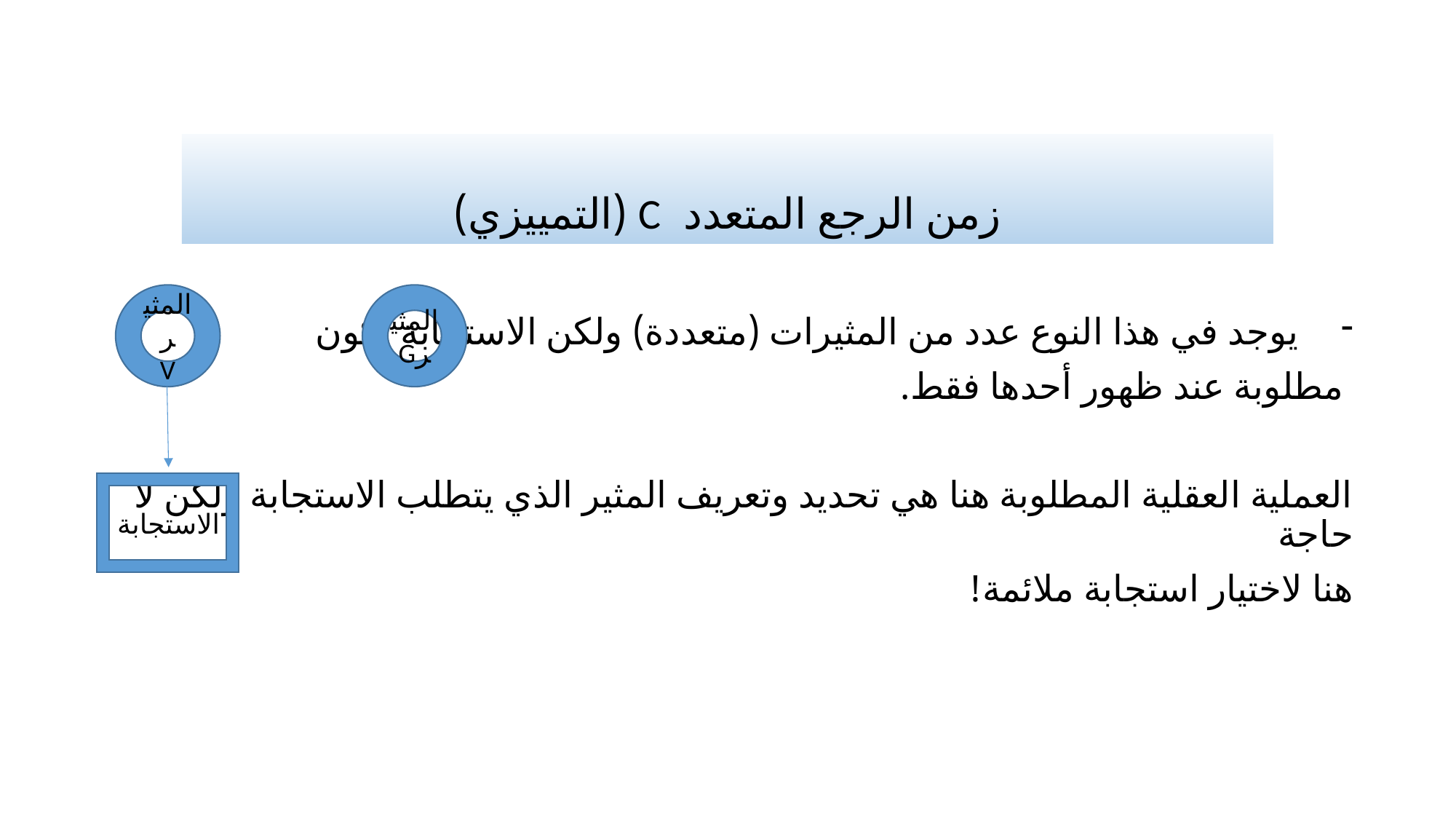

# زمن الرجع المتعدد  C (التمييزي)
المثير
V
المثيرG
يوجد في هذا النوع عدد من المثيرات (متعددة) ولكن الاستجابة تكون
 مطلوبة عند ظهور أحدها فقط.

العملية العقلية المطلوبة هنا هي تحديد وتعريف المثير الذي يتطلب الاستجابة ولكن لا حاجة
هنا لاختيار استجابة ملائمة!

الاستجابة